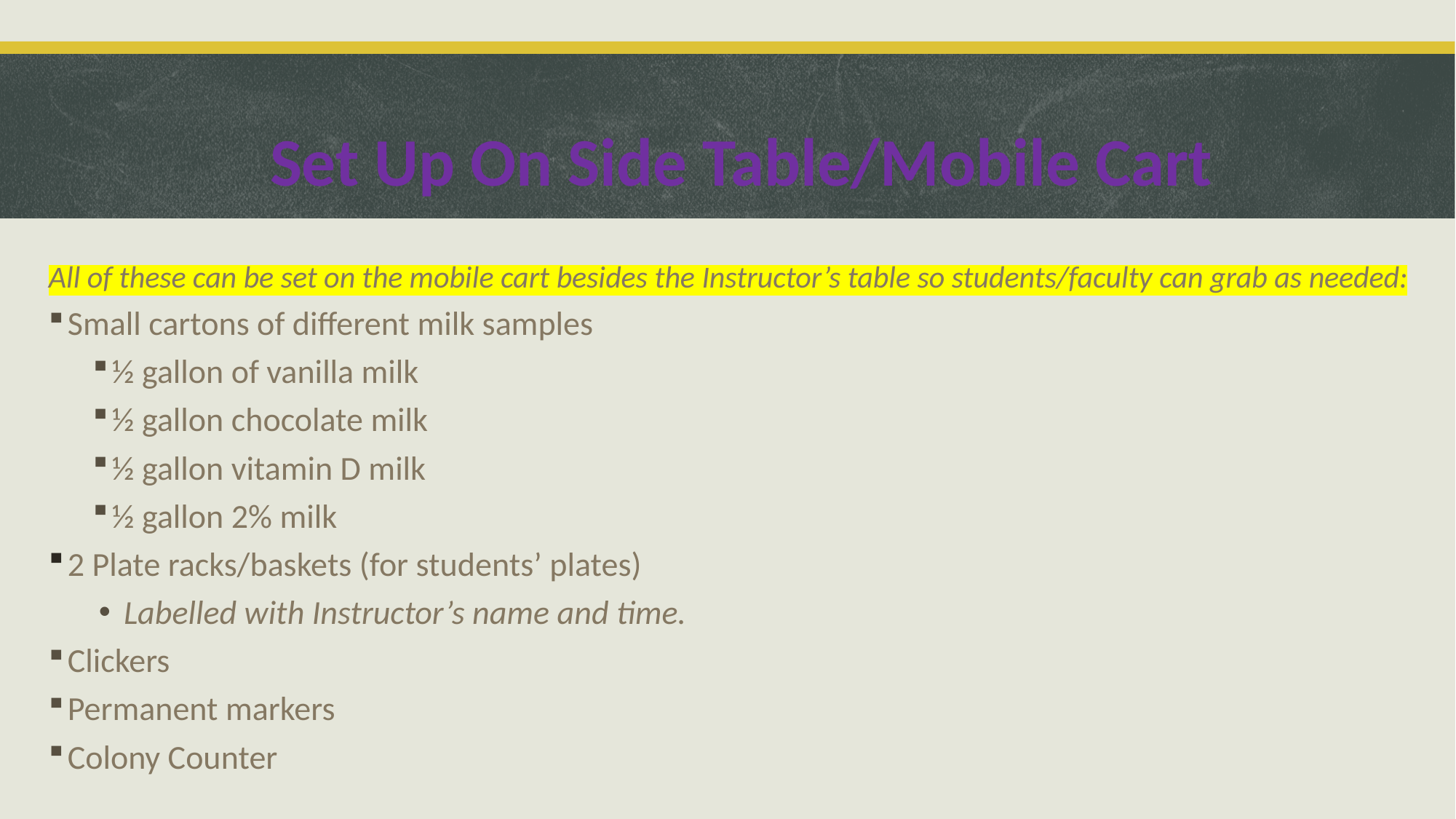

Set Up On Side Table/Mobile Cart

All of these can be set on the mobile cart besides the Instructor’s table so students/faculty can grab as needed:
Small cartons of different milk samples
½ gallon of vanilla milk
½ gallon chocolate milk
½ gallon vitamin D milk
½ gallon 2% milk
2 Plate racks/baskets (for students’ plates)
Labelled with Instructor’s name and time.
Clickers
Permanent markers
Colony Counter